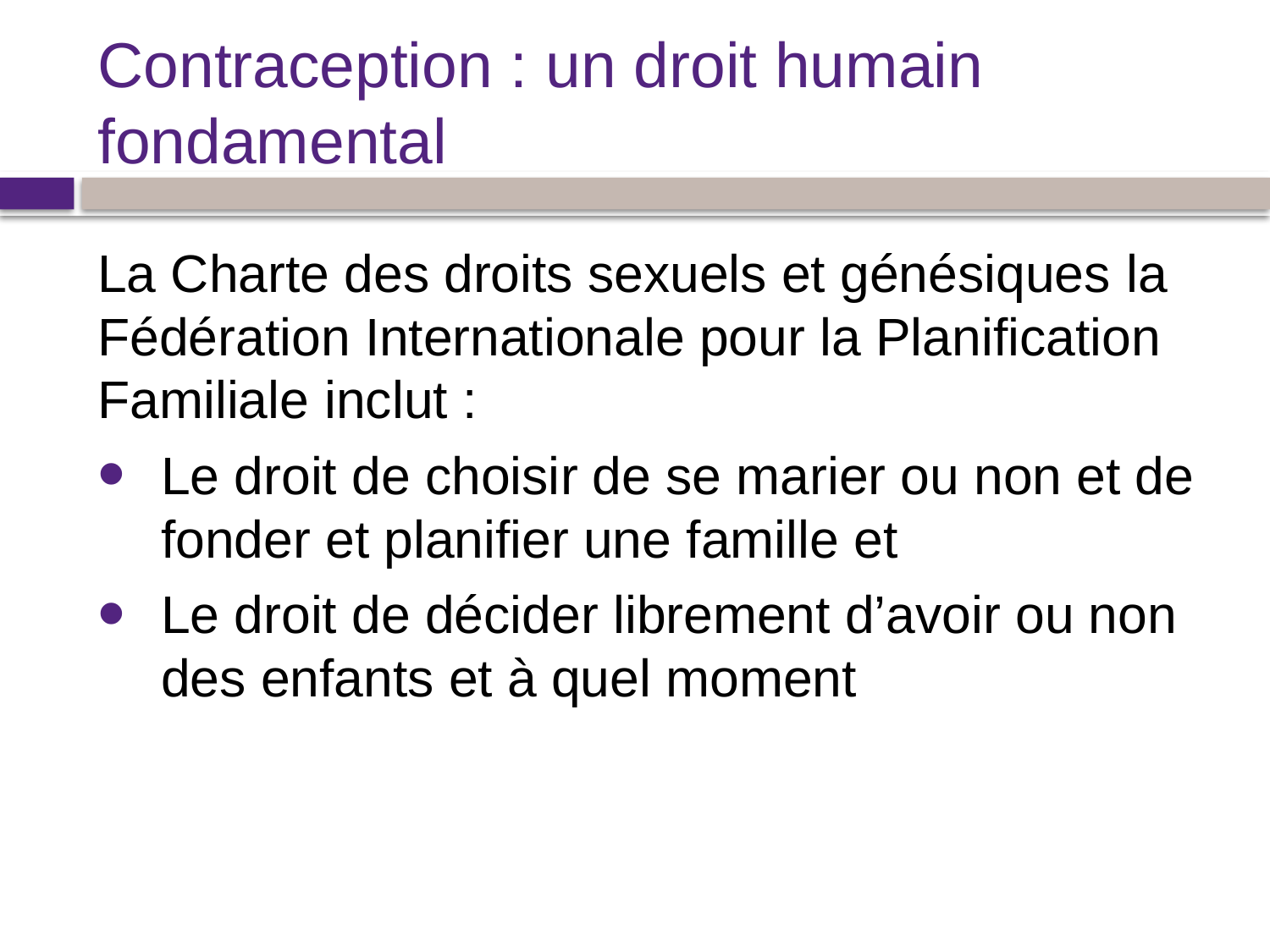

# Contraception : un droit humain fondamental
La Charte des droits sexuels et génésiques la Fédération Internationale pour la Planification Familiale inclut :
Le droit de choisir de se marier ou non et de fonder et planifier une famille et
Le droit de décider librement d’avoir ou non des enfants et à quel moment